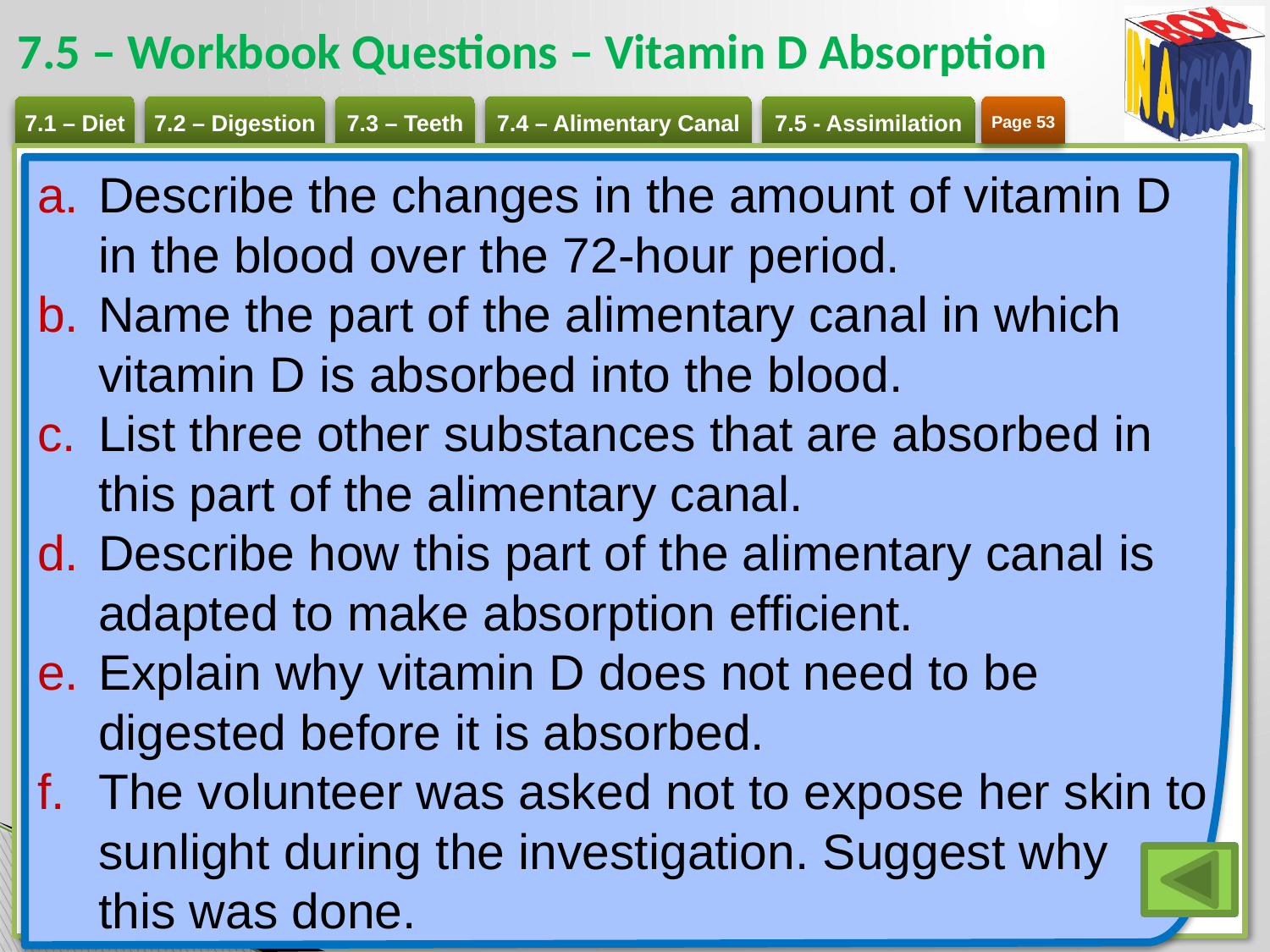

# 7.5 – Workbook Questions – Vitamin D Absorption
Page 53
Describe the changes in the amount of vitamin D in the blood over the 72-hour period.
Name the part of the alimentary canal in which vitamin D is absorbed into the blood.
List three other substances that are absorbed in this part of the alimentary canal.
Describe how this part of the alimentary canal is adapted to make absorption efficient.
Explain why vitamin D does not need to be digested before it is absorbed.
The volunteer was asked not to expose her skin to sunlight during the investigation. Suggest why
this was done.